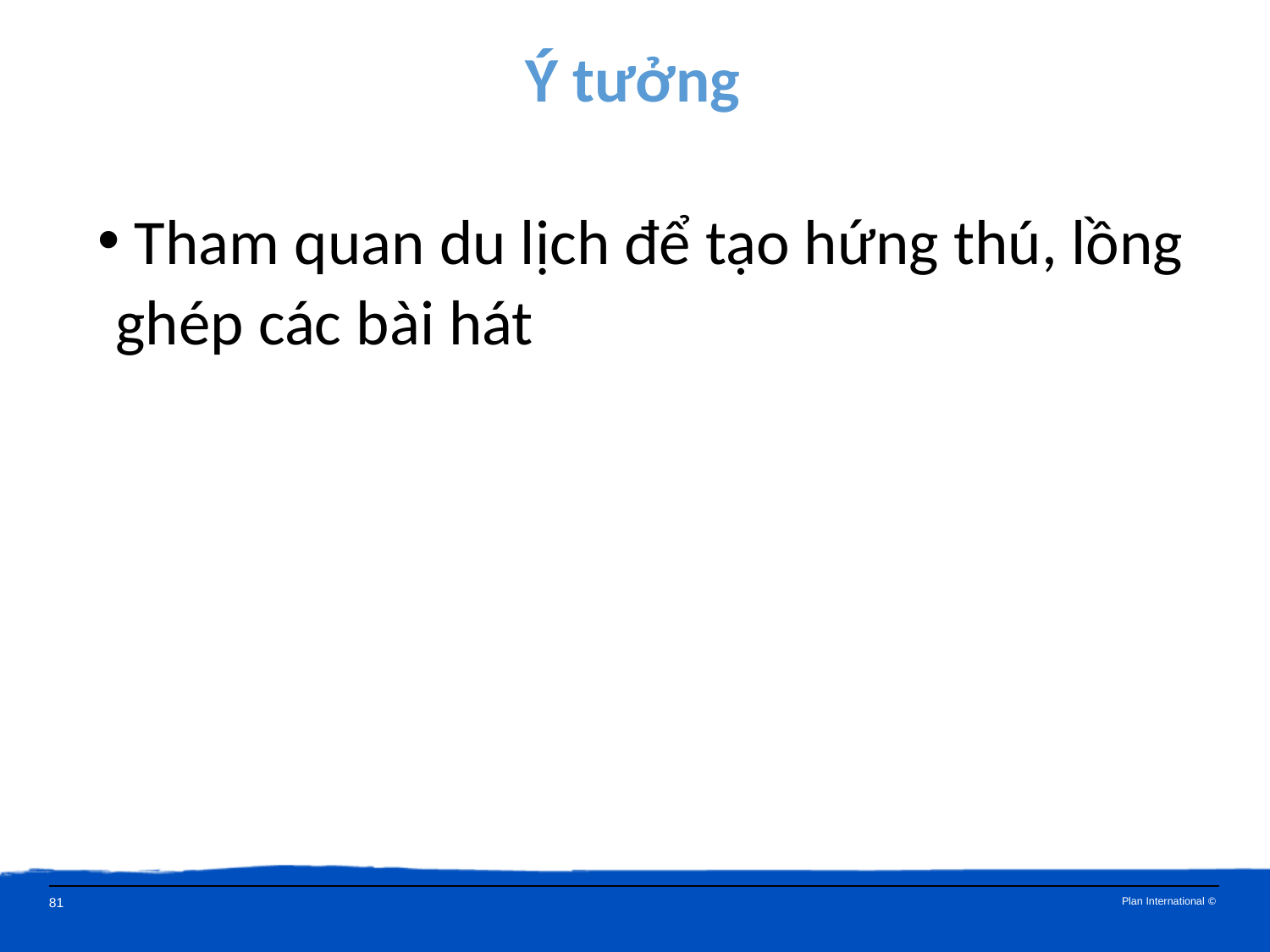

Ý tưởng
 Tham quan du lịch để tạo hứng thú, lồng ghép các bài hát

81